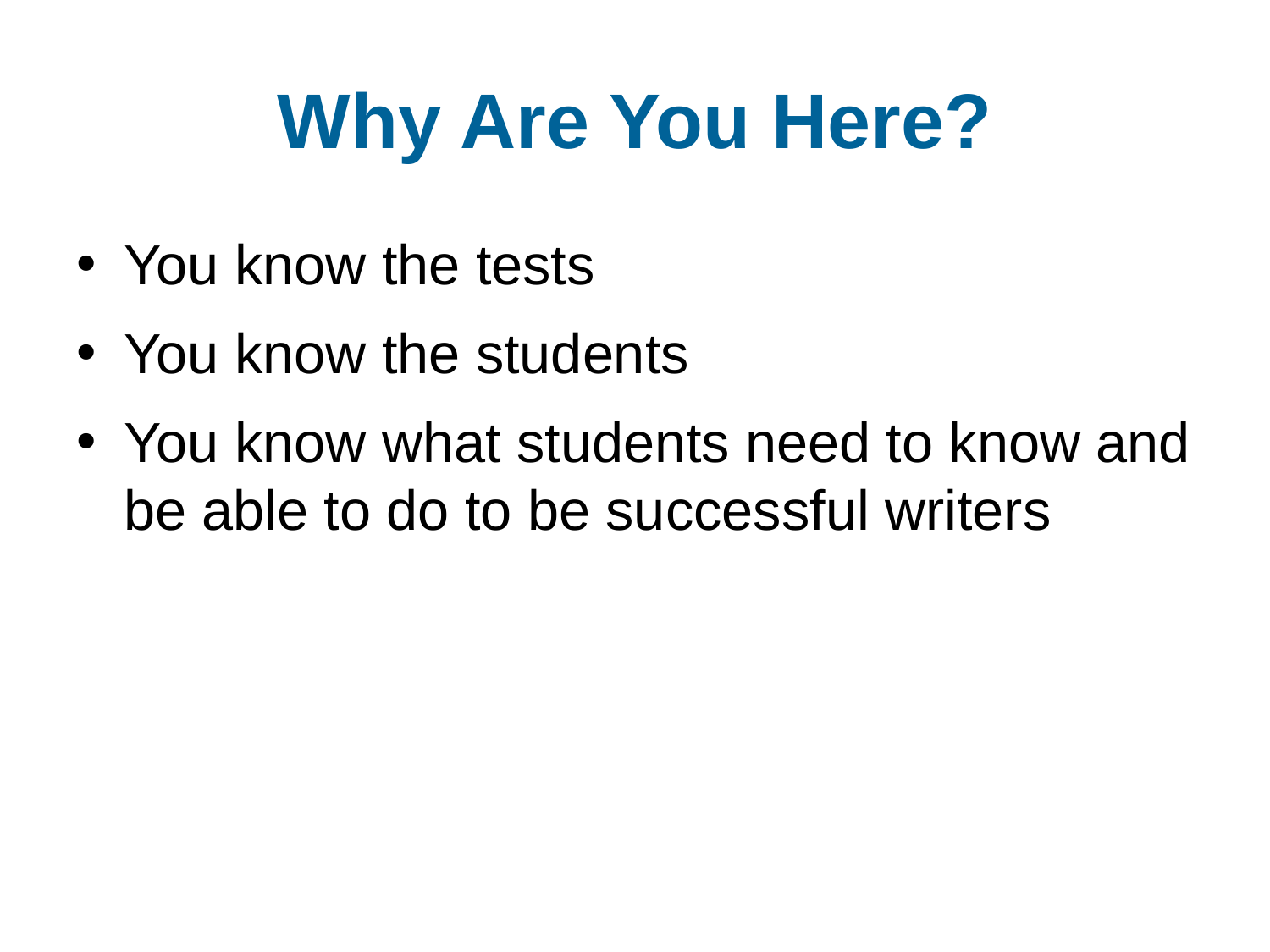

# Why Are You Here?
You know the tests
You know the students
You know what students need to know and be able to do to be successful writers